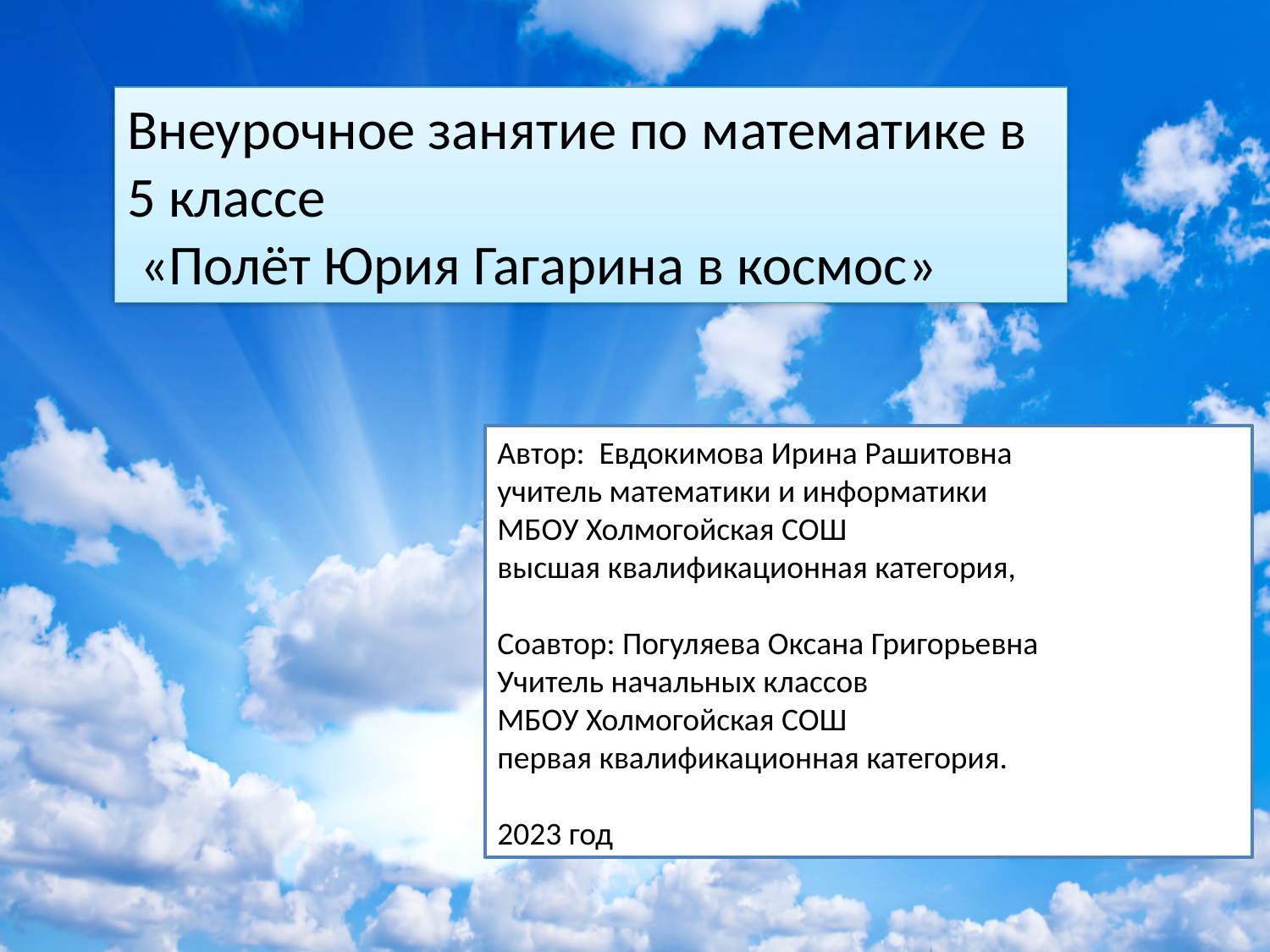

Внеурочное занятие по математике в 5 классе
 «Полёт Юрия Гагарина в космос»
Автор:  Евдокимова Ирина Рашитовна
учитель математики и информатики
МБОУ Холмогойская СОШ
высшая квалификационная категория,

Соавтор: Погуляева Оксана Григорьевна
Учитель начальных классов
МБОУ Холмогойская СОШ
первая квалификационная категория.

2023 год